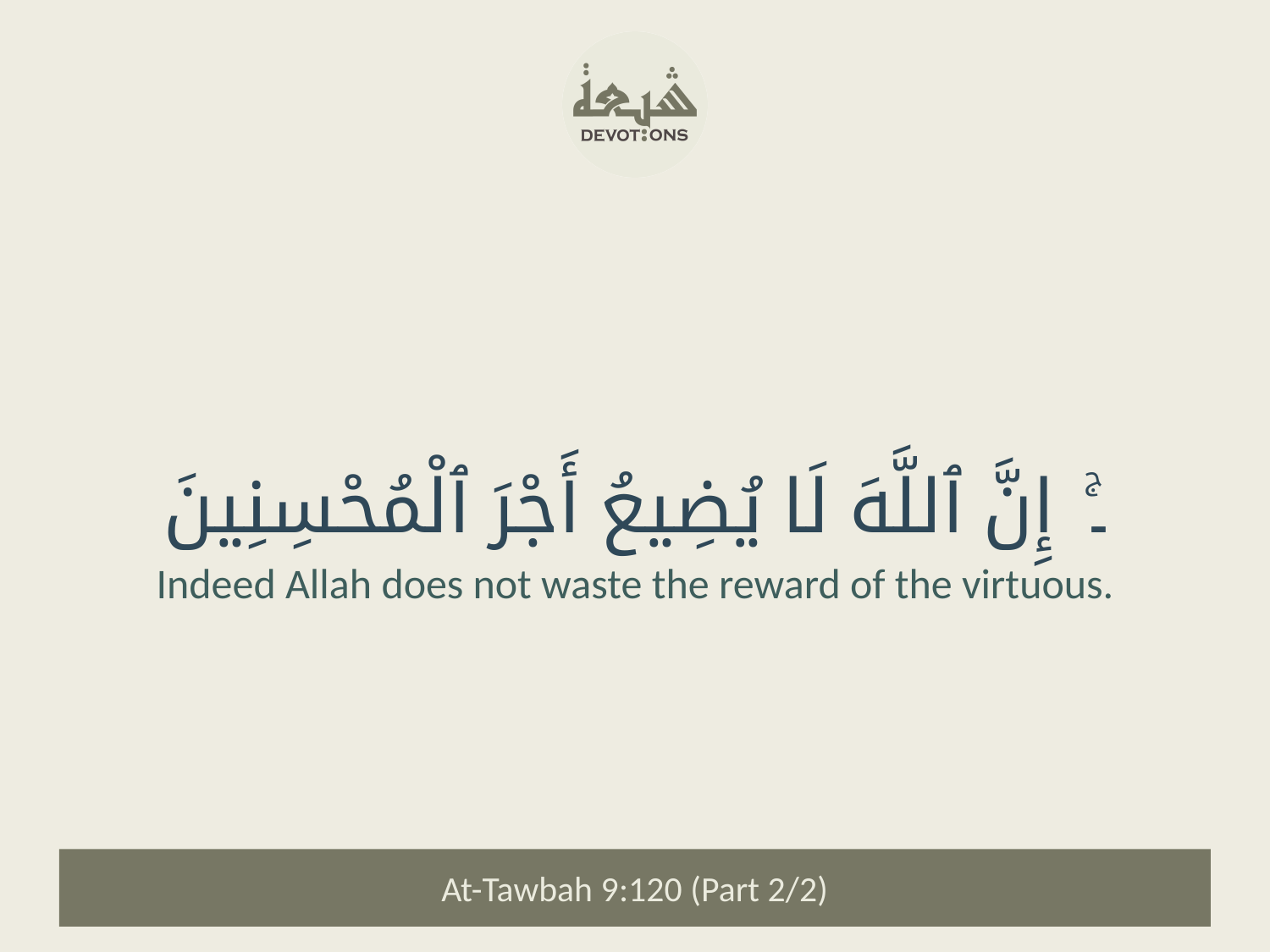

۔ۚ  إِنَّ ٱللَّهَ لَا يُضِيعُ أَجْرَ ٱلْمُحْسِنِينَ
Indeed Allah does not waste the reward of the virtuous.
At-Tawbah 9:120 (Part 2/2)